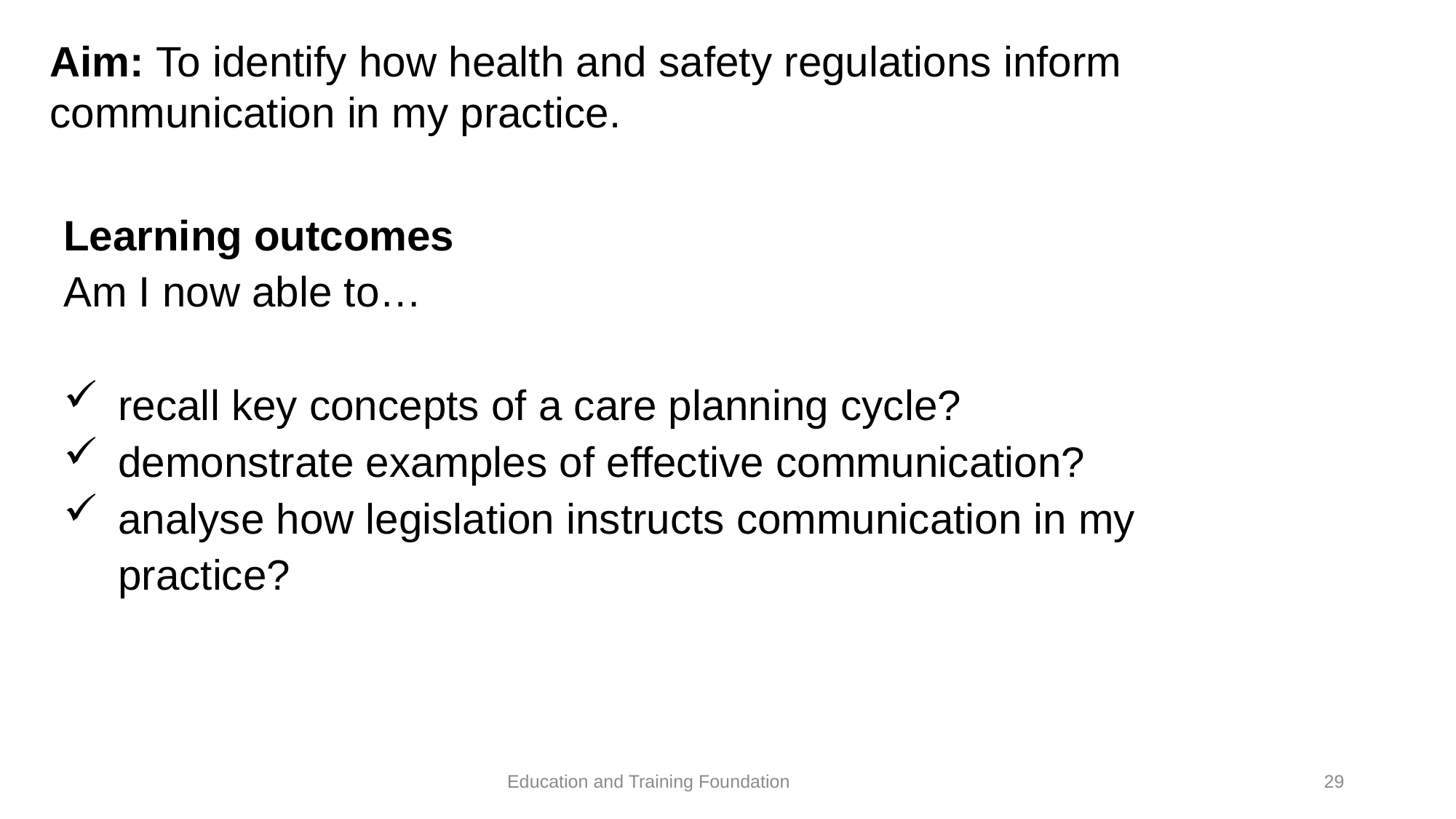

Aim: To identify how health and safety regulations inform communication in my practice.
Learning outcomes
Am I now able to…

recall key concepts of a care planning cycle?
demonstrate examples of effective communication?
analyse how legislation instructs communication in my practice?

29
Education and Training Foundation